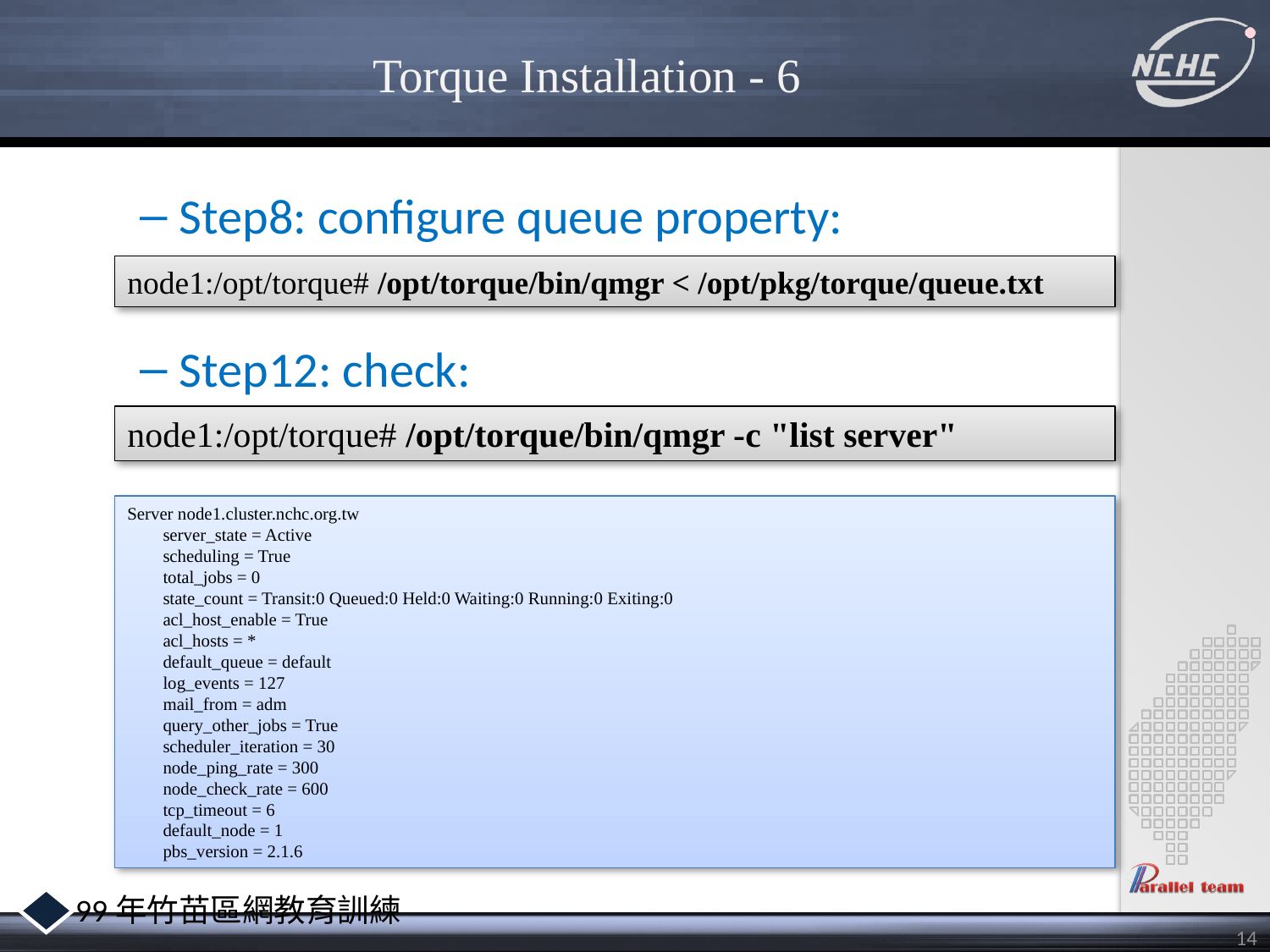

# Torque Installation - 6
Step8: configure queue property:

Step12: check:

node1:/opt/torque# /opt/torque/bin/qmgr < /opt/pkg/torque/queue.txt
node1:/opt/torque# /opt/torque/bin/qmgr -c "list server"
Server node1.cluster.nchc.org.tw
        server_state = Active
        scheduling = True
        total_jobs = 0
        state_count = Transit:0 Queued:0 Held:0 Waiting:0 Running:0 Exiting:0
        acl_host_enable = True
        acl_hosts = *
        default_queue = default
        log_events = 127
        mail_from = adm
        query_other_jobs = True
        scheduler_iteration = 30
        node_ping_rate = 300
        node_check_rate = 600
        tcp_timeout = 6
        default_node = 1
        pbs_version = 2.1.6
14